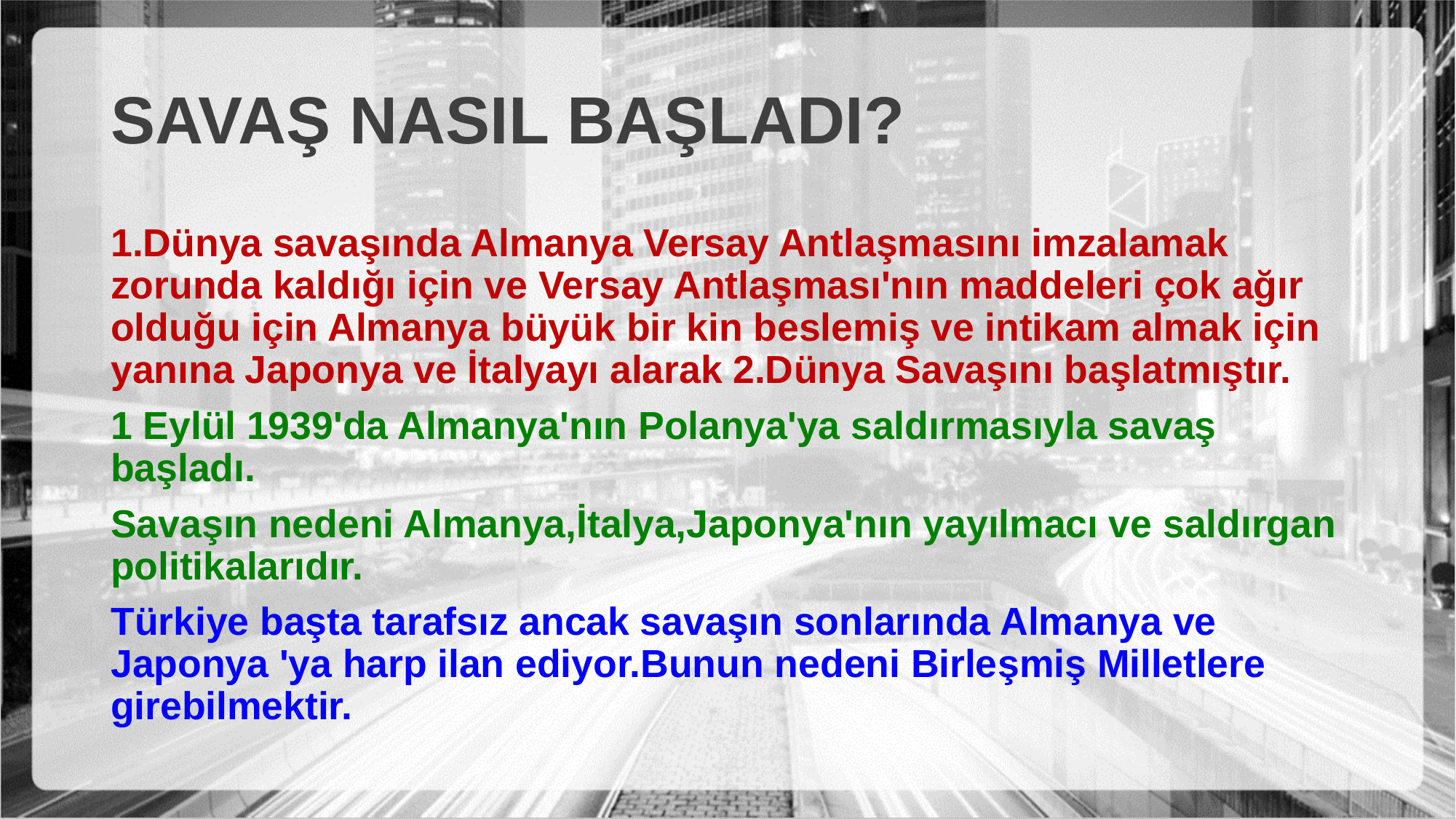

SAVAŞ NASIL BAŞLADI?
1.Dünya savaşında Almanya Versay Antlaşmasını imzalamak zorunda kaldığı için ve Versay Antlaşması'nın maddeleri çok ağır olduğu için Almanya büyük bir kin beslemiş ve intikam almak için yanına Japonya ve İtalyayı alarak 2.Dünya Savaşını başlatmıştır.
1 Eylül 1939'da Almanya'nın Polanya'ya saldırmasıyla savaş başladı.
Savaşın nedeni Almanya,İtalya,Japonya'nın yayılmacı ve saldırgan politikalarıdır.
Türkiye başta tarafsız ancak savaşın sonlarında Almanya ve Japonya 'ya harp ilan ediyor.Bunun nedeni Birleşmiş Milletlere girebilmektir.